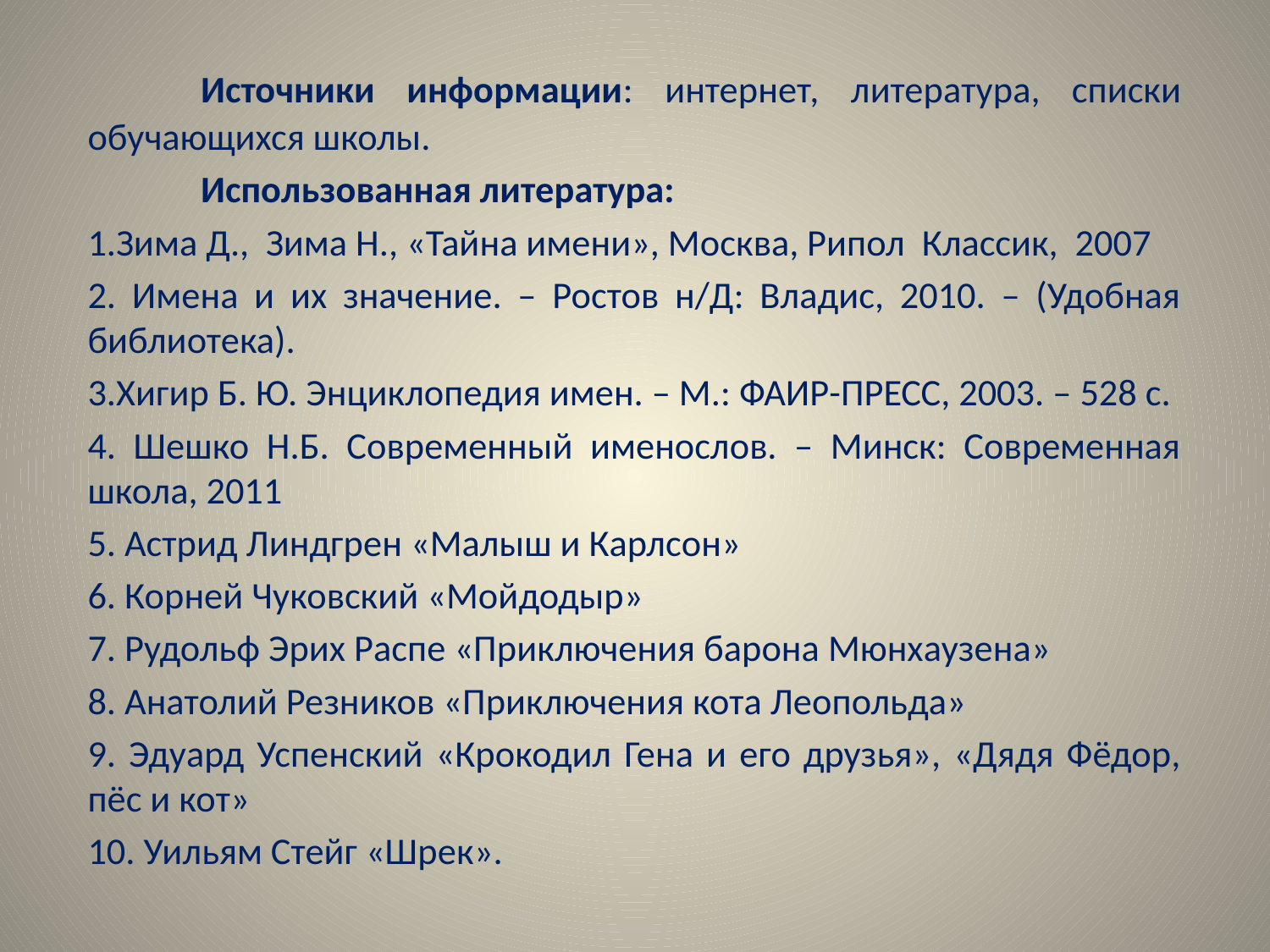

Источники информации: интернет, литература, списки обучающихся школы.
 	Использованная литература:
1.Зима Д.,  Зима Н., «Тайна имени», Москва, Рипол  Классик,  2007
2. Имена и их значение. – Ростов н/Д: Владис, 2010. – (Удобная библиотека).
3.Хигир Б. Ю. Энциклопедия имен. – М.: ФАИР-ПРЕСС, 2003. – 528 с.
4. Шешко Н.Б. Современный именослов. – Минск: Современная школа, 2011
5. Астрид Линдгрен «Малыш и Карлсон»
6. Корней Чуковский «Мойдодыр»
7. Рудольф Эрих Распе «Приключения барона Мюнхаузена»
8. Анатолий Резников «Приключения кота Леопольда»
9. Эдуард Успенский «Крокодил Гена и его друзья», «Дядя Фёдор, пёс и кот»
10. Уильям Стейг «Шрек».